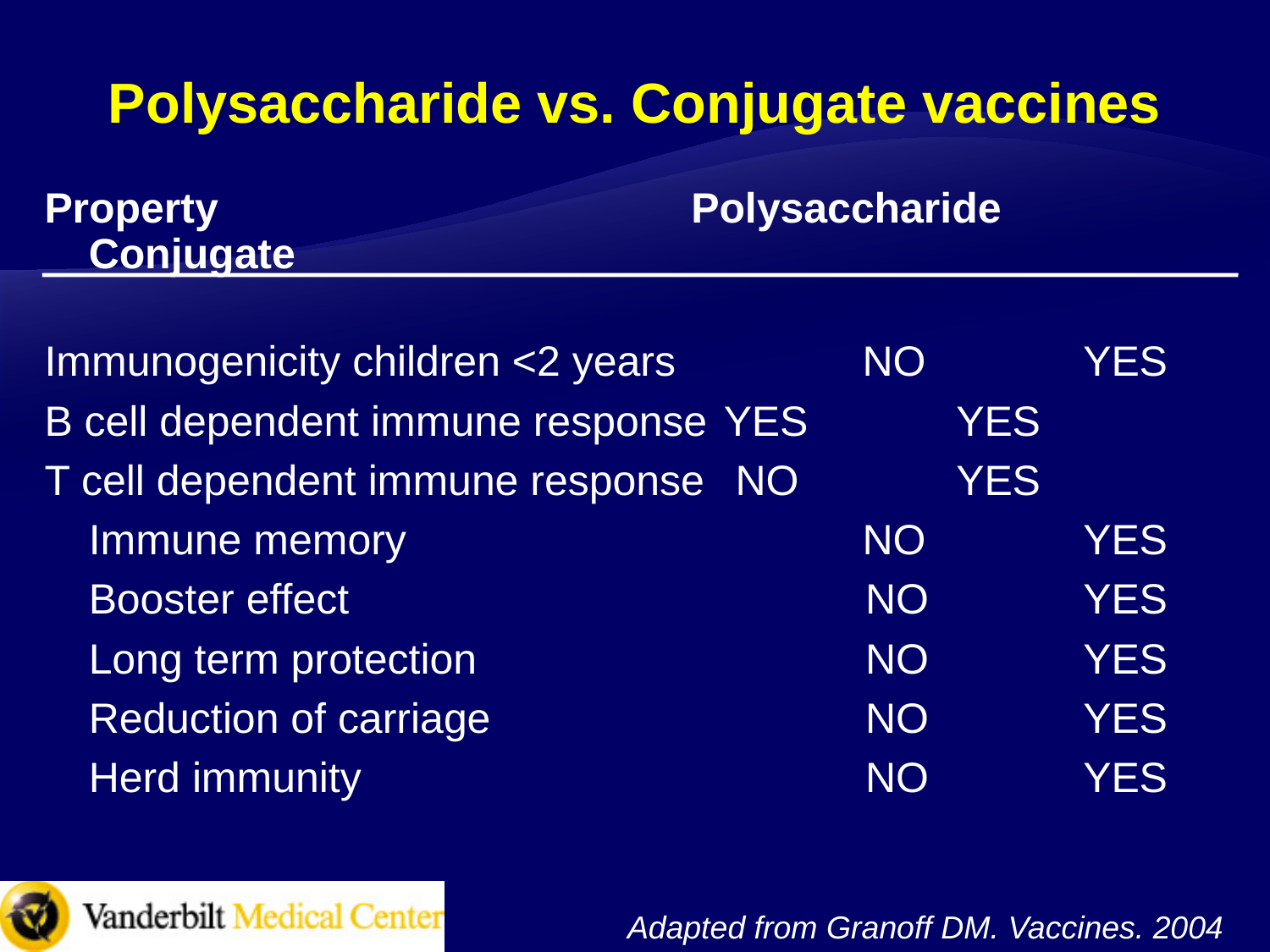

# Polysaccharide vs. Conjugate vaccines
Property			        Polysaccharide     Conjugate

Immunogenicity children <2 years     	 NO	         YES
B cell dependent immune response	YES	         YES
T cell dependent immune response	 NO	         YES
	Immune memory				 NO 	         YES
	Booster effect			            NO	         YES
	Long term protection		            NO	         YES
	Reduction of carriage		            NO	         YES
	Herd immunity			            NO 	         YES

Adapted from Granoff DM. Vaccines. 2004